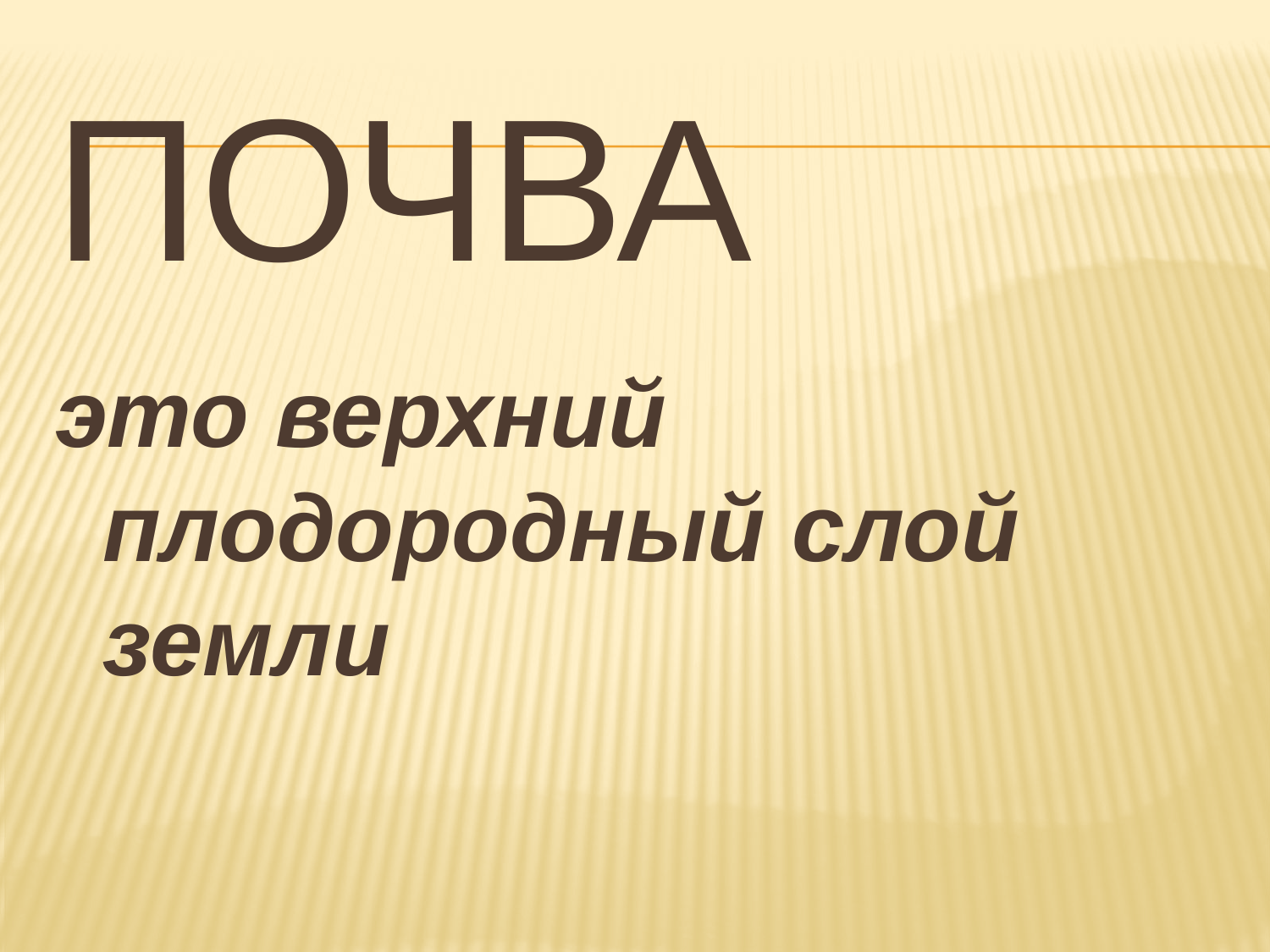

# почва
это верхний плодородный слой земли